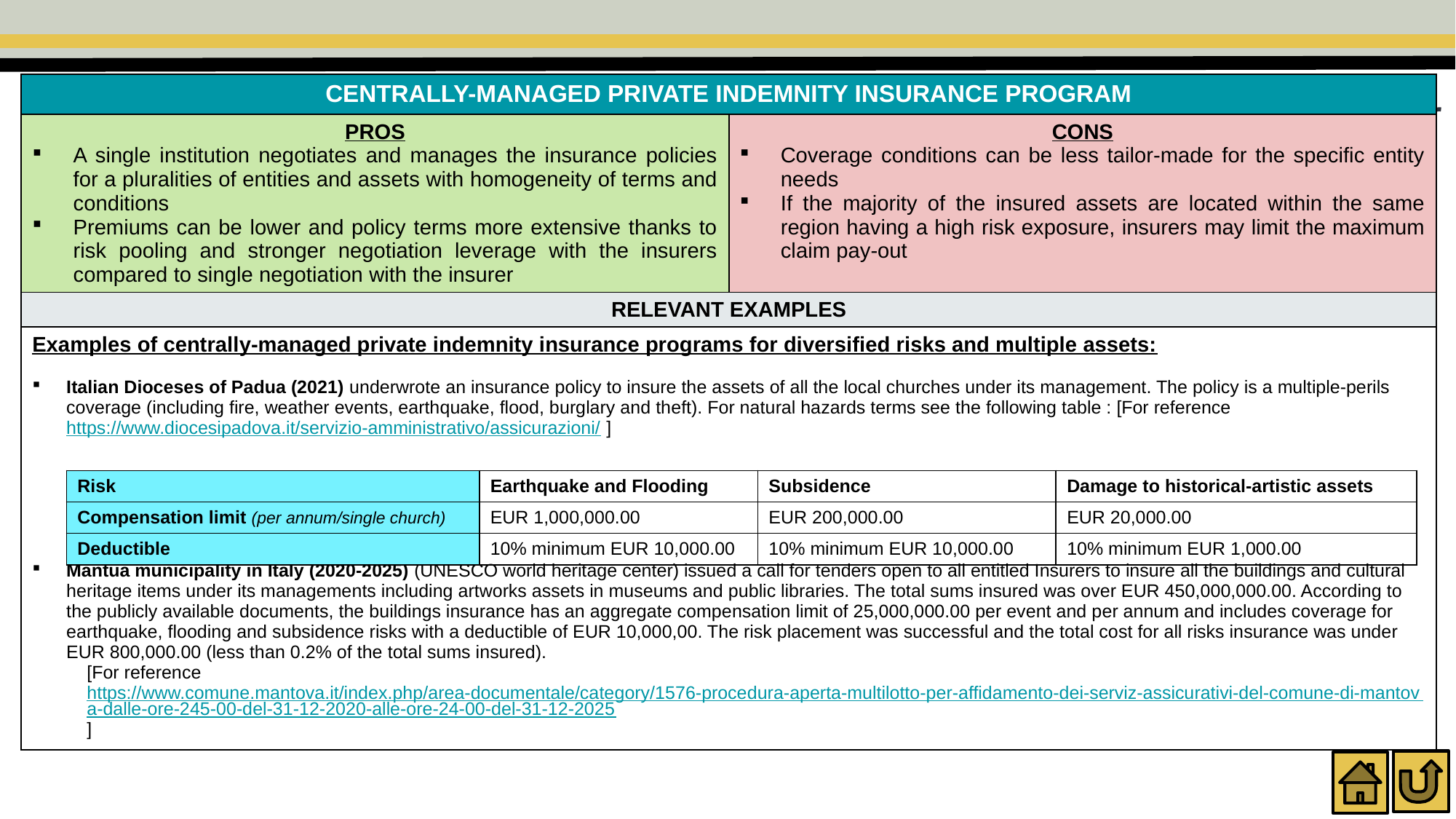

| CENTRALLY-MANAGED PRIVATE INDEMNITY INSURANCE PROGRAM |  |
| --- | --- |
| PROS A single institution negotiates and manages the insurance policies for a pluralities of entities and assets with homogeneity of terms and conditions Premiums can be lower and policy terms more extensive thanks to risk pooling and stronger negotiation leverage with the insurers compared to single negotiation with the insurer | CONS Coverage conditions can be less tailor-made for the specific entity needs If the majority of the insured assets are located within the same region having a high risk exposure, insurers may limit the maximum claim pay-out |
| RELEVANT EXAMPLES |  |
| Examples of centrally-managed private indemnity insurance programs for diversified risks and multiple assets: Italian Dioceses of Padua (2021) underwrote an insurance policy to insure the assets of all the local churches under its management. The policy is a multiple-perils coverage (including fire, weather events, earthquake, flood, burglary and theft). For natural hazards terms see the following table : [For reference https://www.diocesipadova.it/servizio-amministrativo/assicurazioni/ ] Mantua municipality in Italy (2020-2025) (UNESCO world heritage center) issued a call for tenders open to all entitled Insurers to insure all the buildings and cultural heritage items under its managements including artworks assets in museums and public libraries. The total sums insured was over EUR 450,000,000.00. According to the publicly available documents, the buildings insurance has an aggregate compensation limit of 25,000,000.00 per event and per annum and includes coverage for earthquake, flooding and subsidence risks with a deductible of EUR 10,000,00. The risk placement was successful and the total cost for all risks insurance was under EUR 800,000.00 (less than 0.2% of the total sums insured). [For reference https://www.comune.mantova.it/index.php/area-documentale/category/1576-procedura-aperta-multilotto-per-affidamento-dei-serviz-assicurativi-del-comune-di-mantova-dalle-ore-245-00-del-31-12-2020-alle-ore-24-00-del-31-12-2025] |  |
| Risk | Earthquake and Flooding | Subsidence | Damage to historical-artistic assets |
| --- | --- | --- | --- |
| Compensation limit (per annum/single church) | EUR 1,000,000.00 | EUR 200,000.00 | EUR 20,000.00 |
| Deductible | 10% minimum EUR 10,000.00 | 10% minimum EUR 10,000.00 | 10% minimum EUR 1,000.00 |